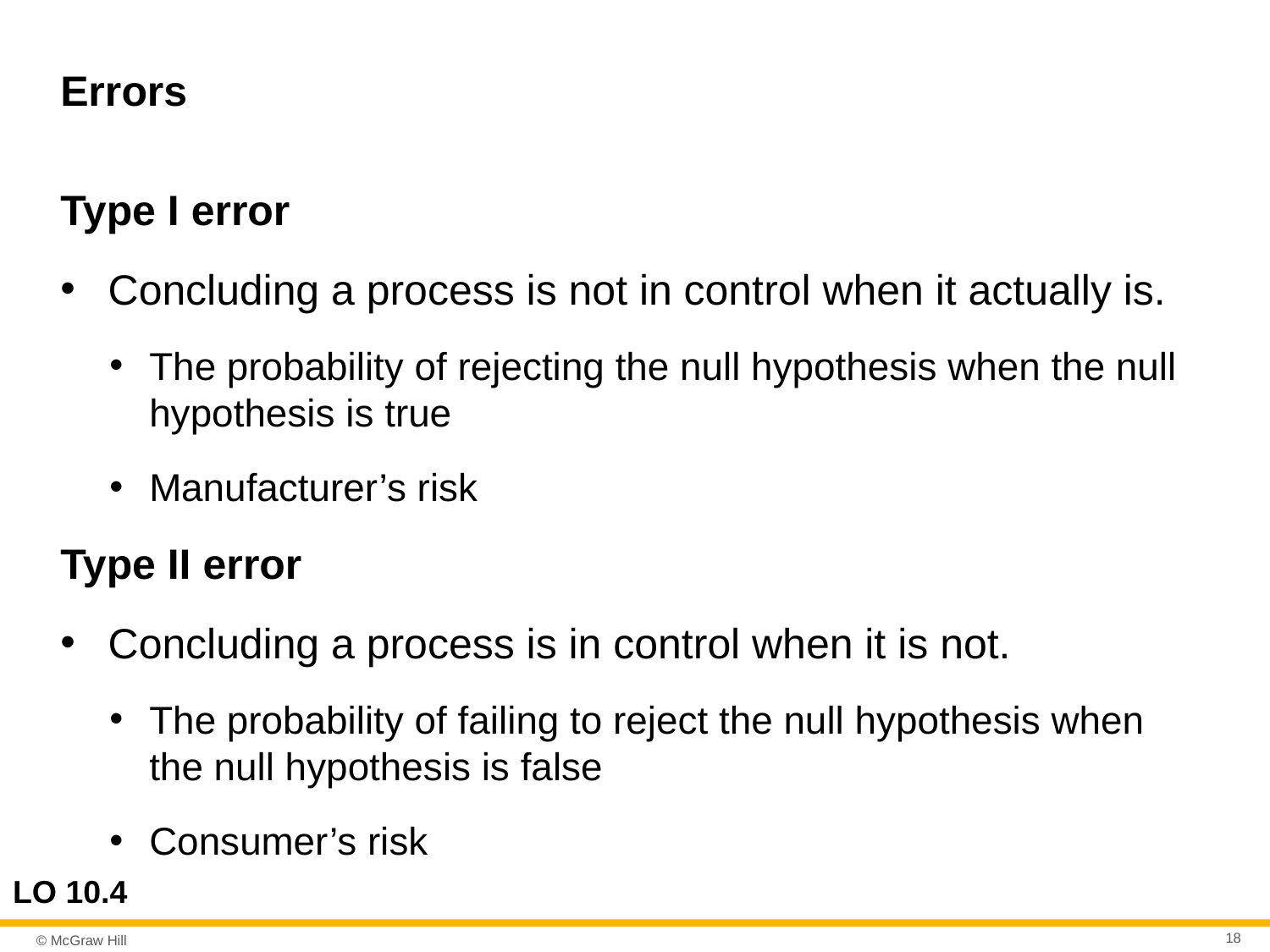

# Errors
Type I error
Concluding a process is not in control when it actually is.
The probability of rejecting the null hypothesis when the null hypothesis is true
Manufacturer’s risk
Type II error
Concluding a process is in control when it is not.
The probability of failing to reject the null hypothesis when the null hypothesis is false
Consumer’s risk
LO 10.4